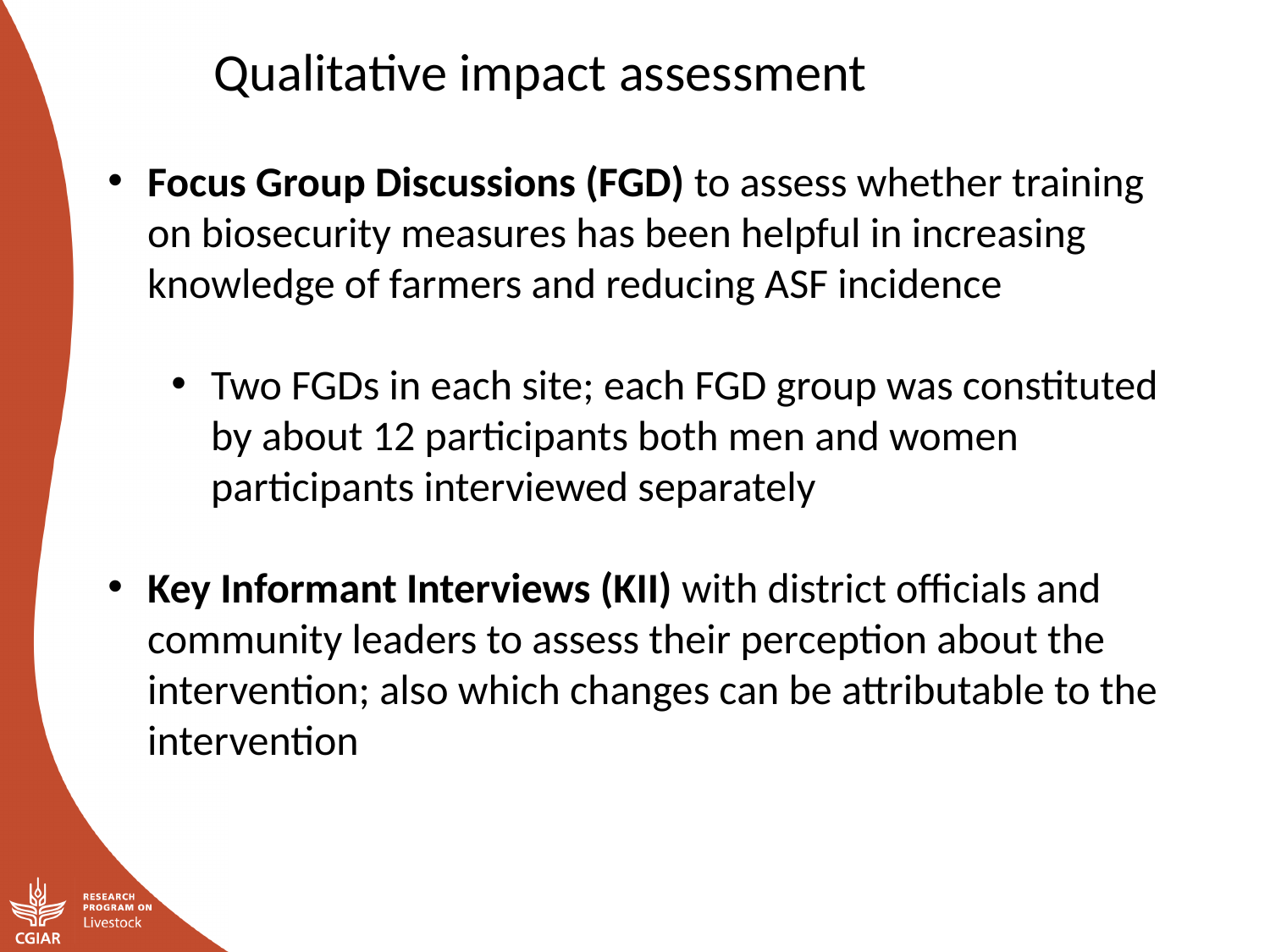

Qualitative impact assessment
Focus Group Discussions (FGD) to assess whether training on biosecurity measures has been helpful in increasing knowledge of farmers and reducing ASF incidence

Two FGDs in each site; each FGD group was constituted by about 12 participants both men and women participants interviewed separately

Key Informant Interviews (KII) with district officials and community leaders to assess their perception about the intervention; also which changes can be attributable to the intervention